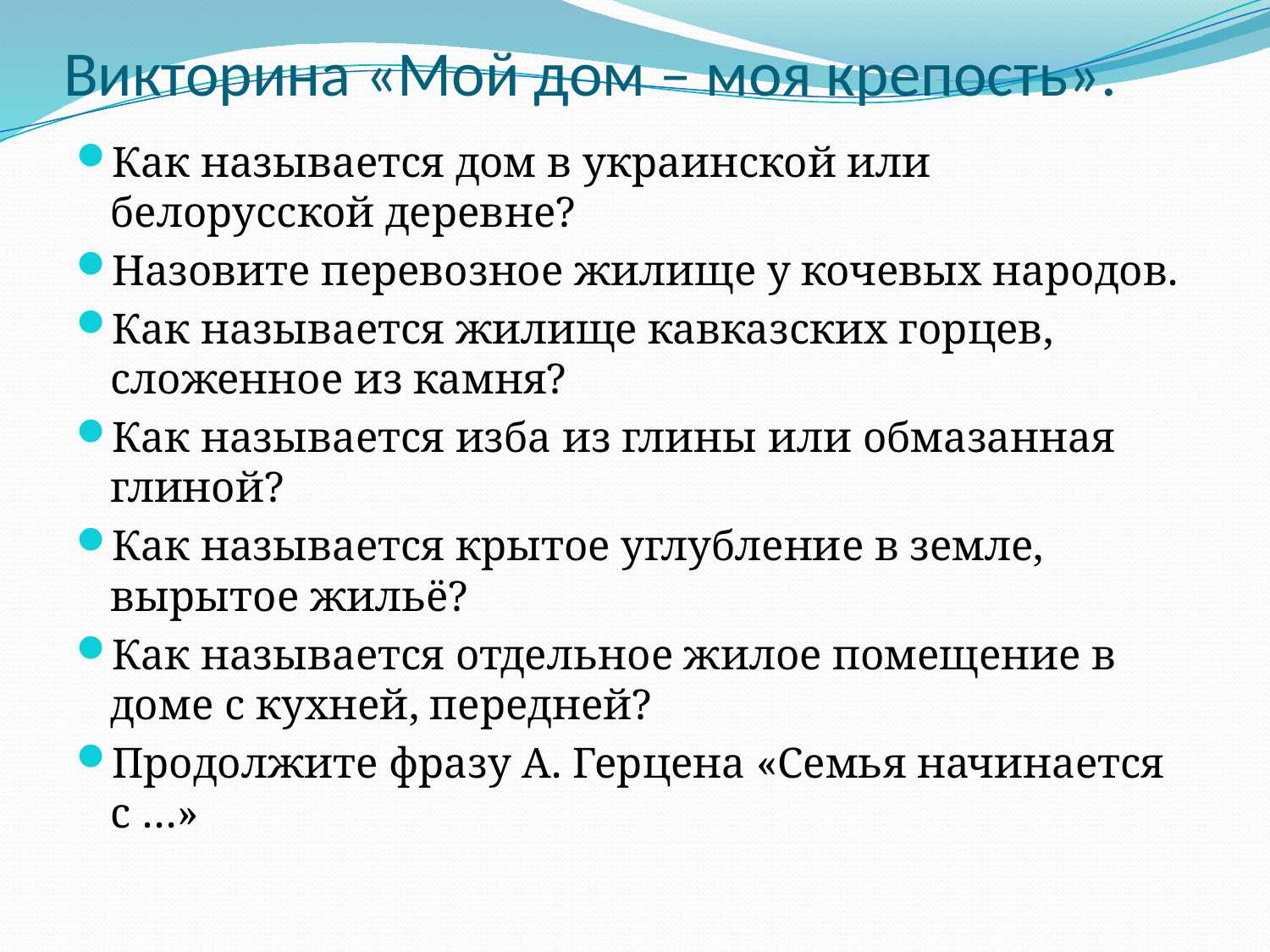

# Викторина «Мой дом – моя крепость».
Как называется дом в украинской или белорусской деревне?
Назовите перевозное жилище у кочевых народов.
Как называется жилище кавказских горцев, сложенное из камня?
Как называется изба из глины или обмазанная глиной?
Как называется крытое углубление в земле, вырытое жильё?
Как называется отдельное жилое помещение в доме с кухней, передней?
Продолжите фразу А. Герцена «Семья начинается с …»